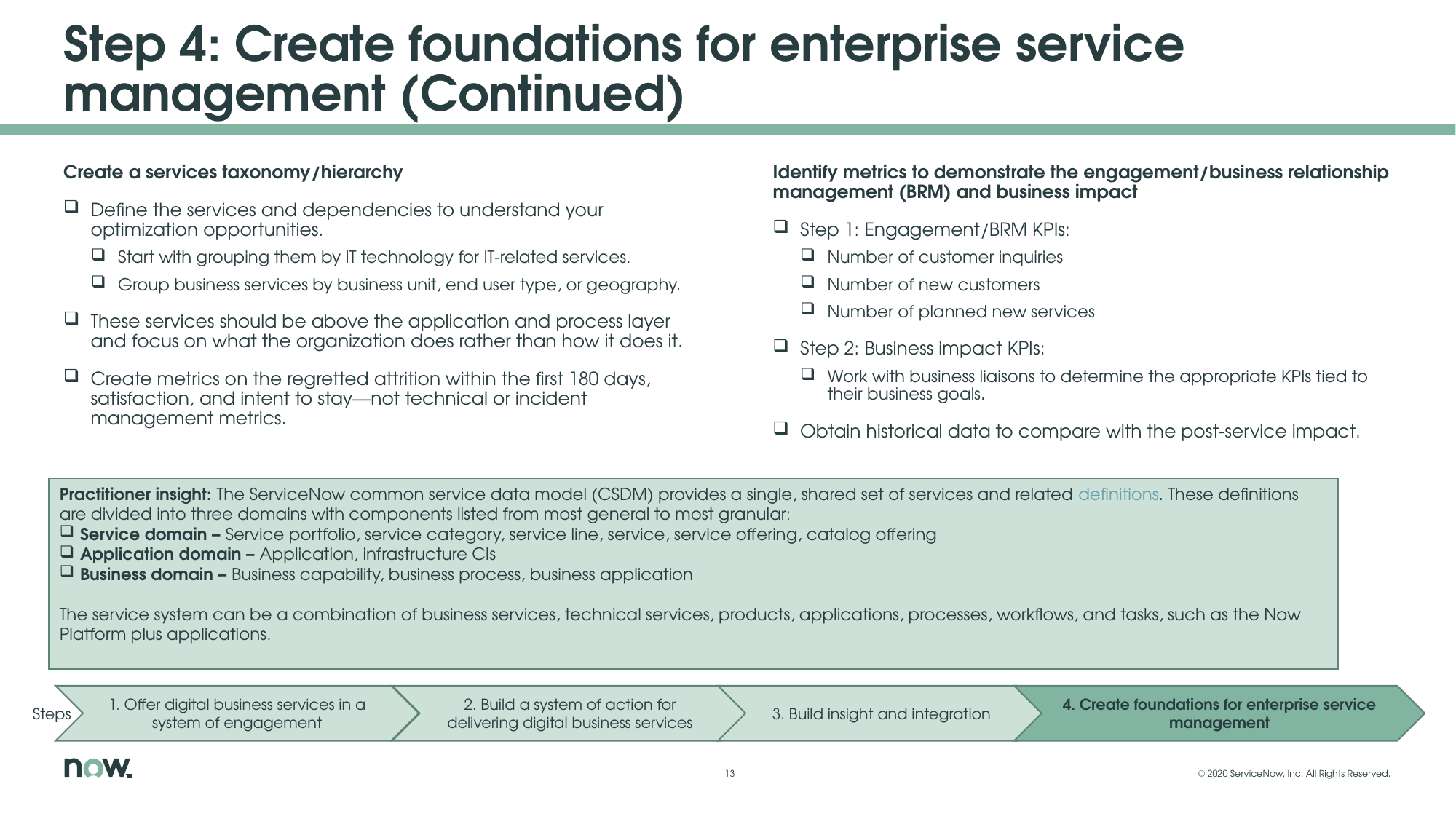

# Step 4: Create foundations for enterprise service management (Continued)

Create a services taxonomy/hierarchy
Define the services and dependencies to understand your optimization opportunities.
Start with grouping them by IT technology for IT-related services.
Group business services by business unit, end user type, or geography.
These services should be above the application and process layer and focus on what the organization does rather than how it does it.
Create metrics on the regretted attrition within the first 180 days, satisfaction, and intent to stay—not technical or incident management metrics.
Identify metrics to demonstrate the engagement/business relationship management (BRM) and business impact
Step 1: Engagement/BRM KPIs:
Number of customer inquiries
Number of new customers
Number of planned new services
Step 2: Business impact KPIs:
Work with business liaisons to determine the appropriate KPIs tied to their business goals.
Obtain historical data to compare with the post-service impact.
Practitioner insight: The ServiceNow common service data model (CSDM) provides a single, shared set of services and related definitions. These definitions are divided into three domains with components listed from most general to most granular:
Service domain – Service portfolio, service category, service line, service, service offering, catalog offering
Application domain – Application, infrastructure CIs
Business domain – Business capability, business process, business application

The service system can be a combination of business services, technical services, products, applications, processes, workflows, and tasks, such as the Now Platform plus applications.

1. Offer digital business services in a system of engagement
2. Build a system of action for delivering digital business services
3. Build insight and integration
4. Create foundations for enterprise service management
Steps